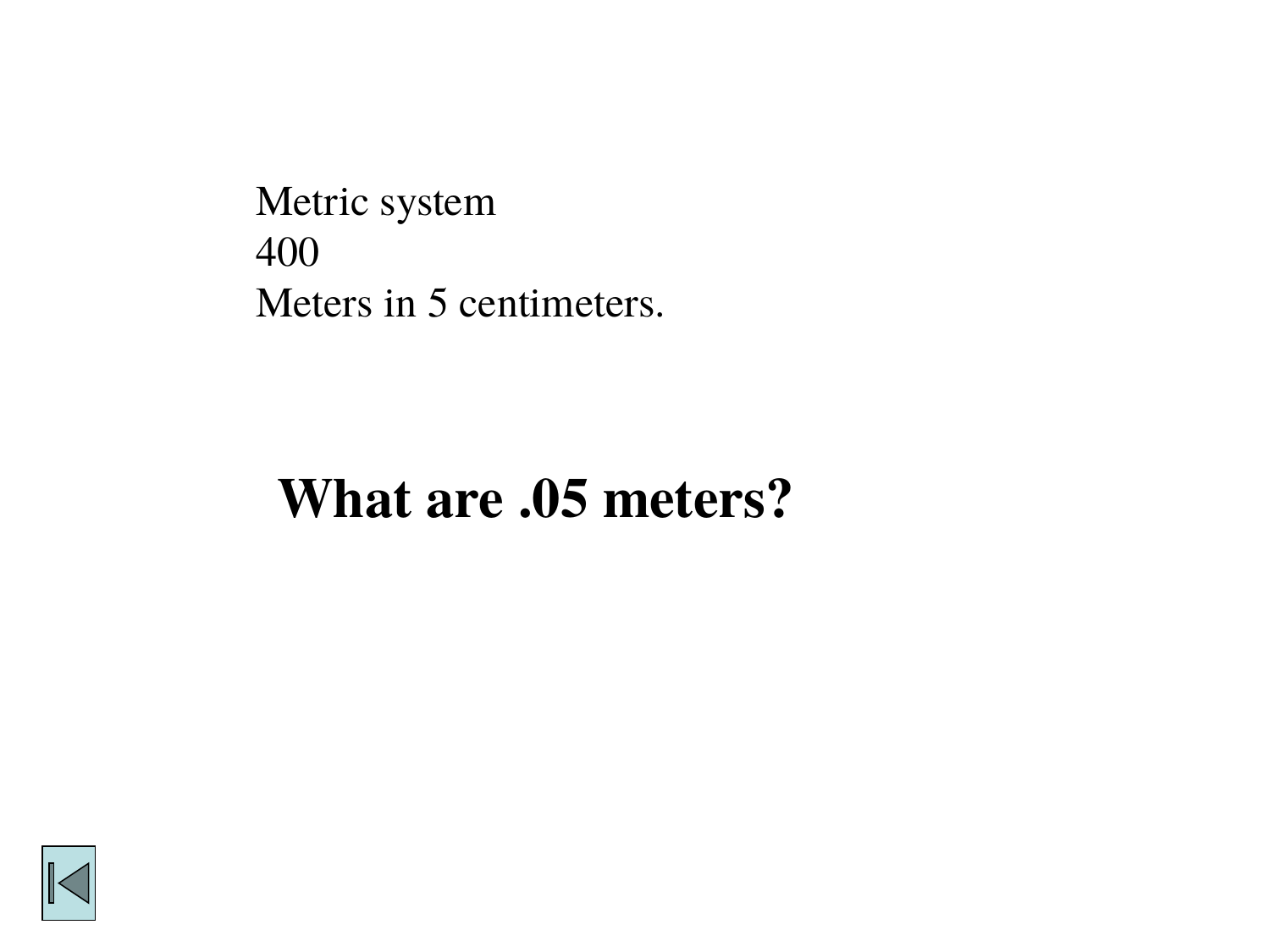

Metric system
400
Meters in 5 centimeters.
What are .05 meters?